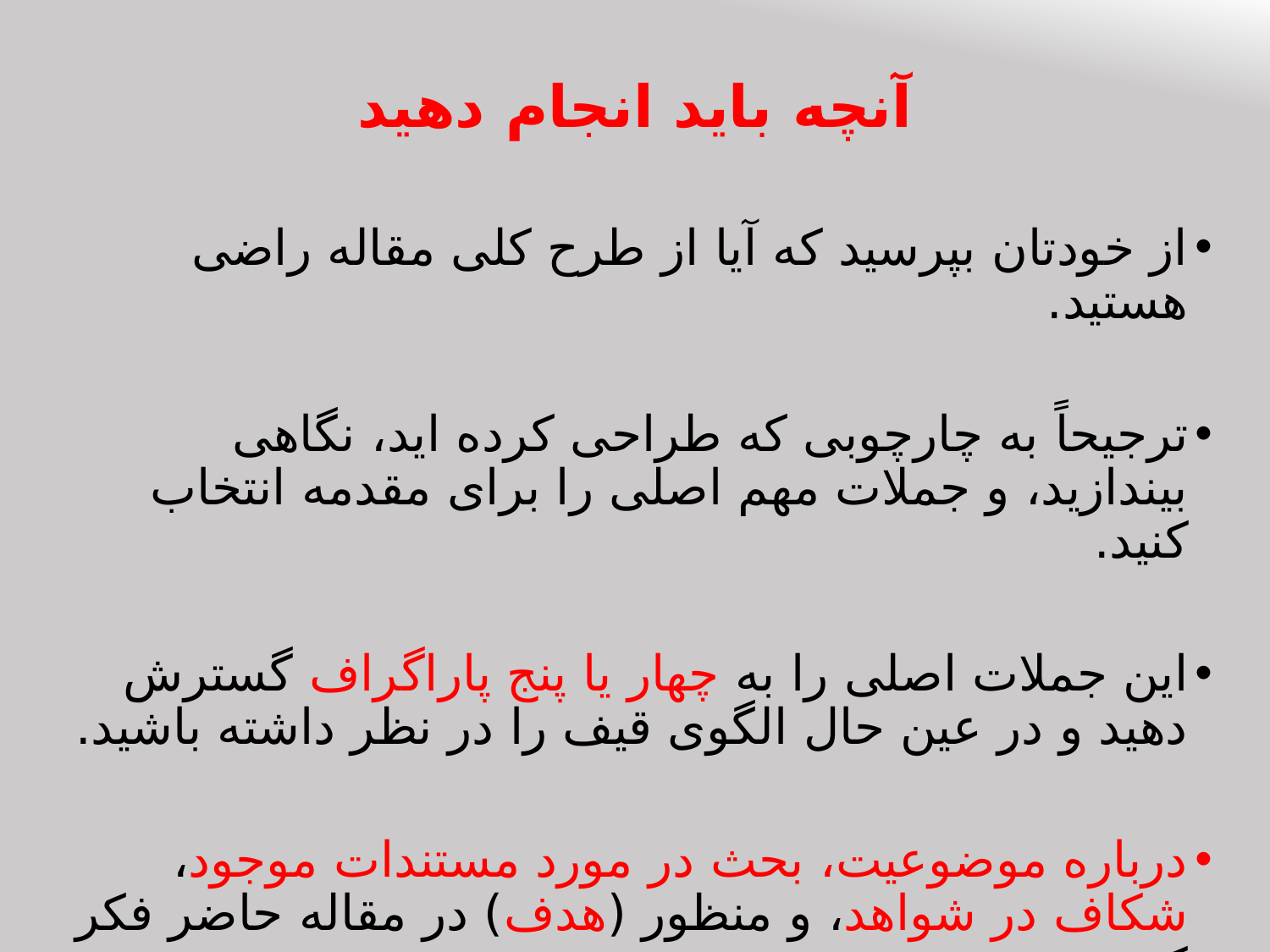

# آنچه باید انجام دهید
از خودتان بپرسید که آیا از طرح کلی مقاله راضی هستید.

ترجیحاً به چارچوبی که طراحی کرده اید، نگاهی بیندازید، و جملات مهم اصلی را برای مقدمه انتخاب کنید.

این جملات اصلی را به چهار یا پنج پاراگراف گسترش دهید و در عین حال الگوی قیف را در نظر داشته باشید.

درباره موضوعیت، بحث در مورد مستندات موجود، شکاف در شواهد، و منظور (هدف) در مقاله حاضر فکر کنید.